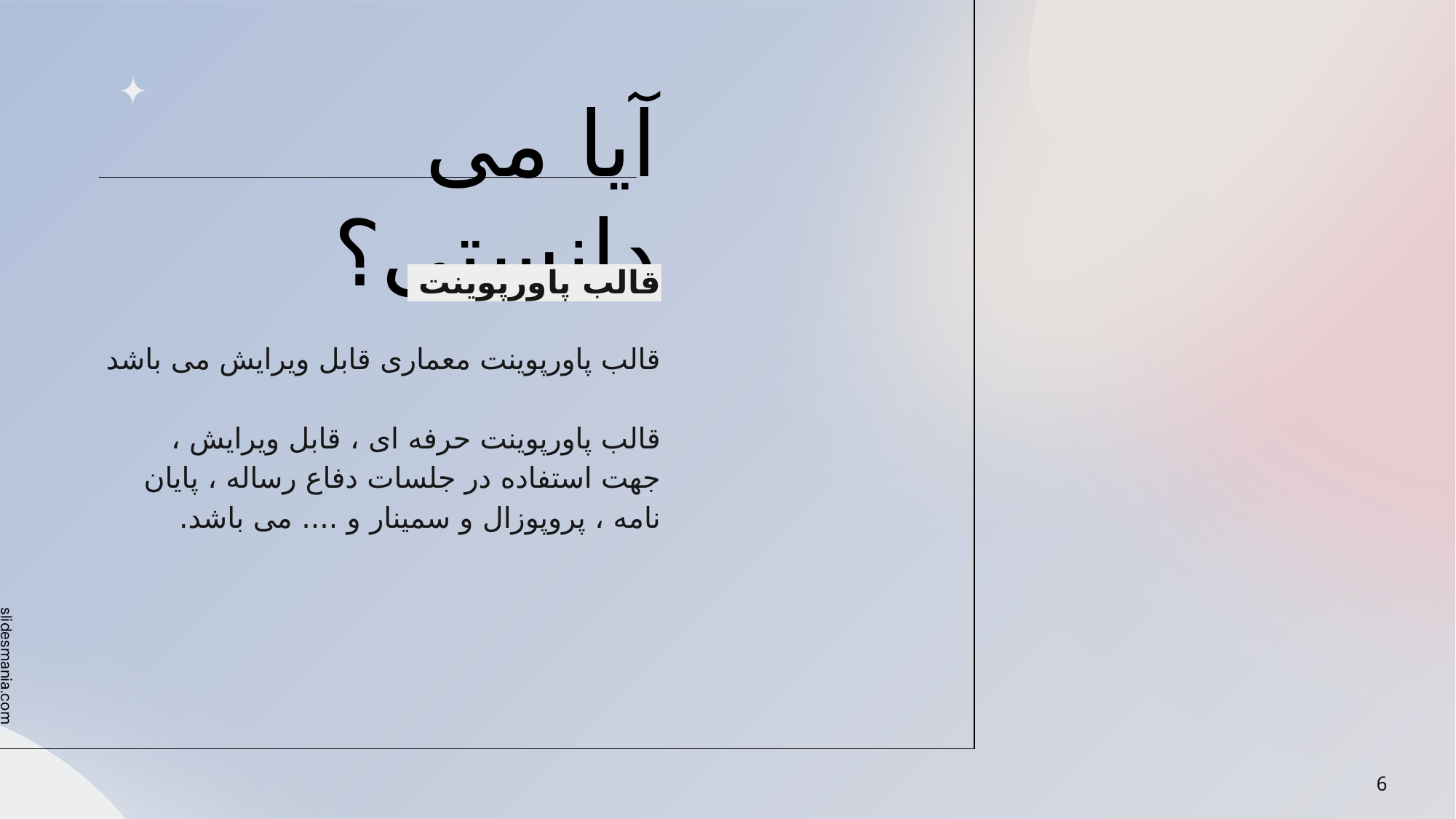

# آیا می دانستی؟

قالب پاورپوینت
قالب پاورپوینت معماری قابل ویرایش می باشد

قالب پاورپوينت حرفه ای ، قابل ویرایش ، جهت استفاده در جلسات دفاع رساله ، پایان نامه ، پروپوزال و سمینار و .... می باشد.
6